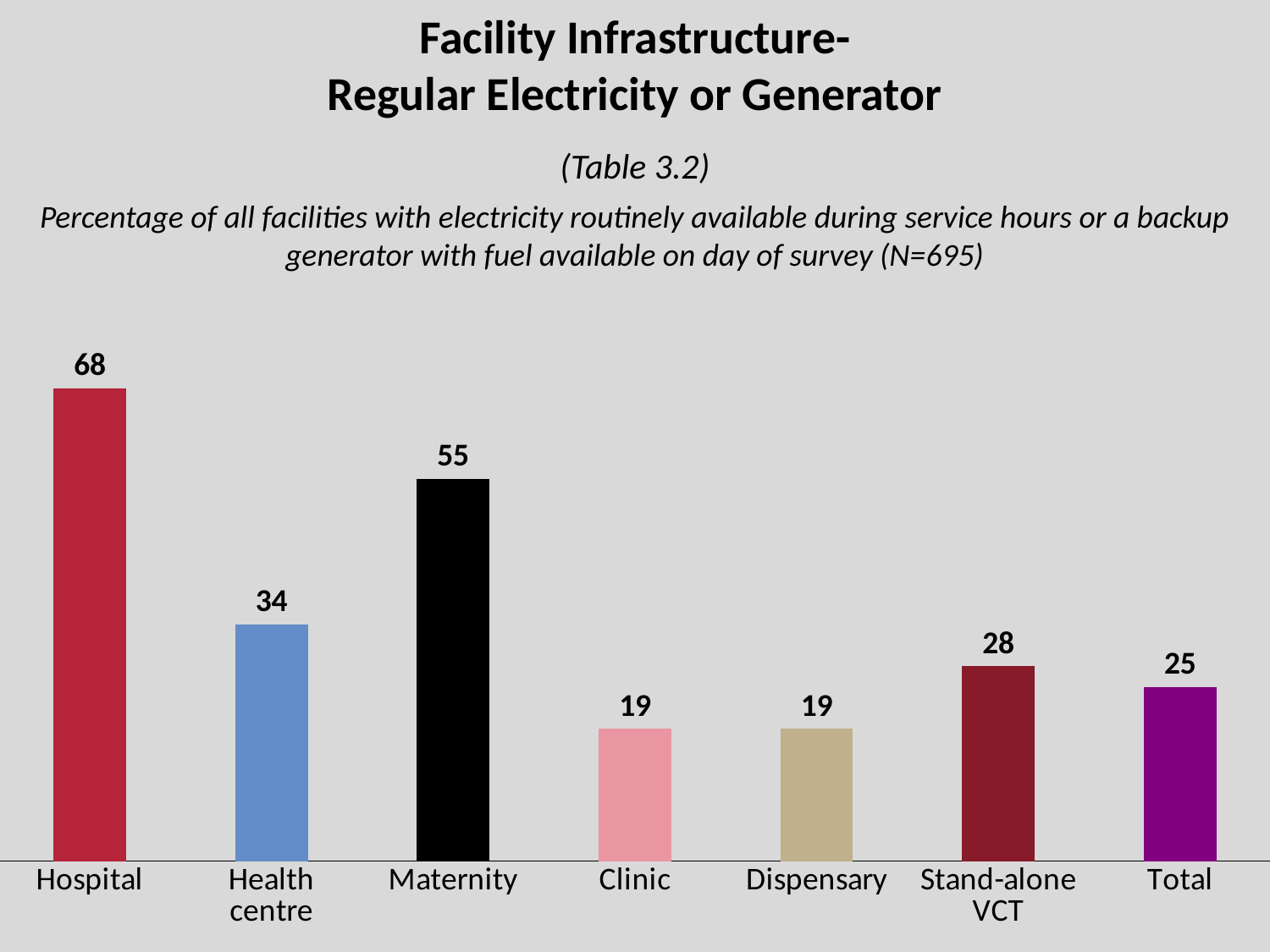

# Facility Infrastructure- Regular Electricity or Generator
(Table 3.2)
Percentage of all facilities with electricity routinely available during service hours or a backup generator with fuel available on day of survey (N=695)

### Chart

| Category | Series 1 |
|---|---|
| Hospital | 68.0 |
| Health centre | 34.0 |
| Maternity | 55.0 |
| Clinic | 19.0 |
| Dispensary | 19.0 |
| Stand-alone VCT | 28.0 |
| Total | 25.0 |